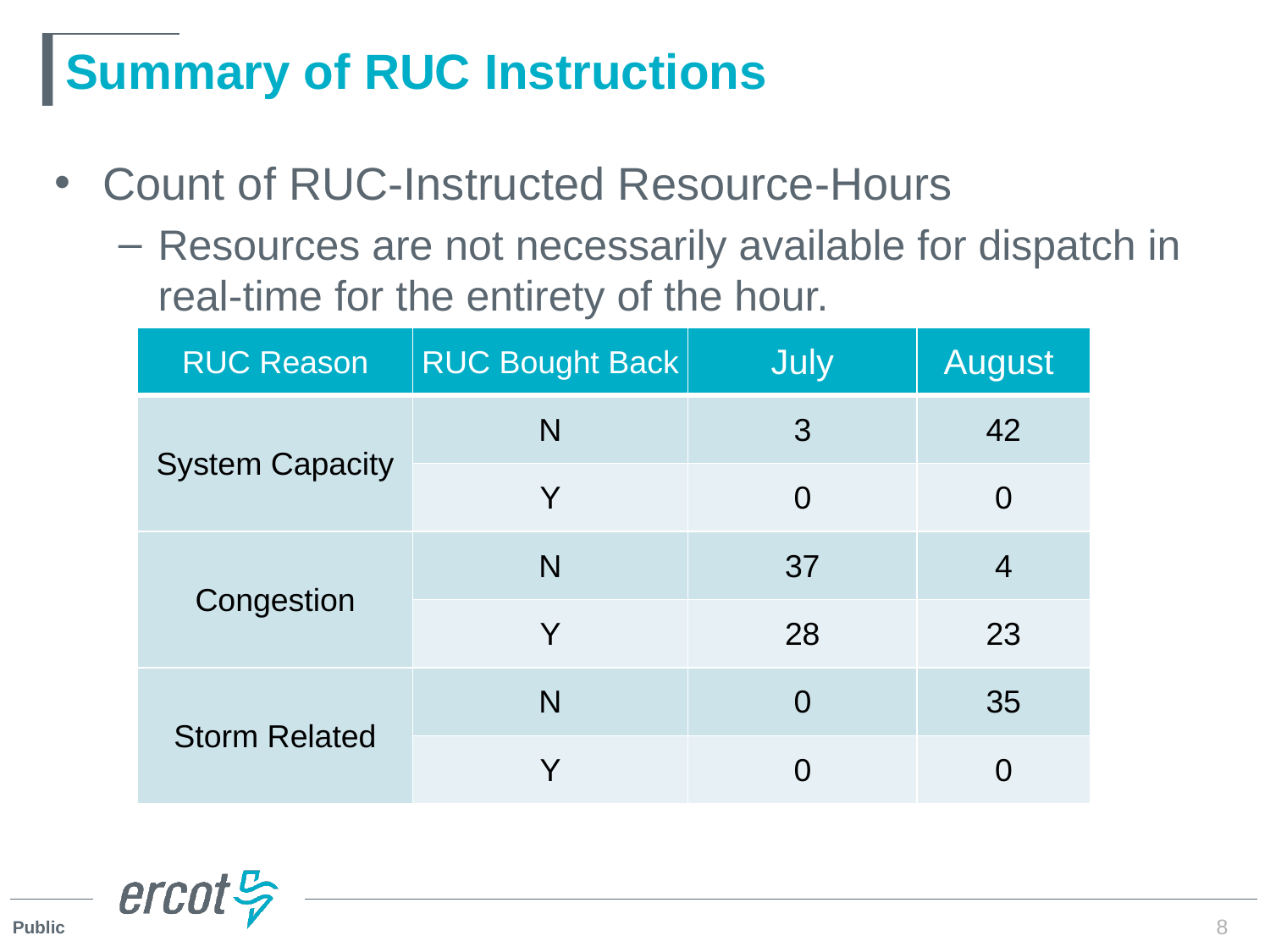

# Summary of RUC Instructions
Count of RUC-Instructed Resource-Hours
Resources are not necessarily available for dispatch in real-time for the entirety of the hour.
| RUC Reason | RUC Bought Back | July | August |
| --- | --- | --- | --- |
| System Capacity | N | 3 | 42 |
|  | Y | 0 | 0 |
| Congestion | N | 37 | 4 |
|  | Y | 28 | 23 |
| Storm Related | N | 0 | 35 |
|  | Y | 0 | 0 |
8